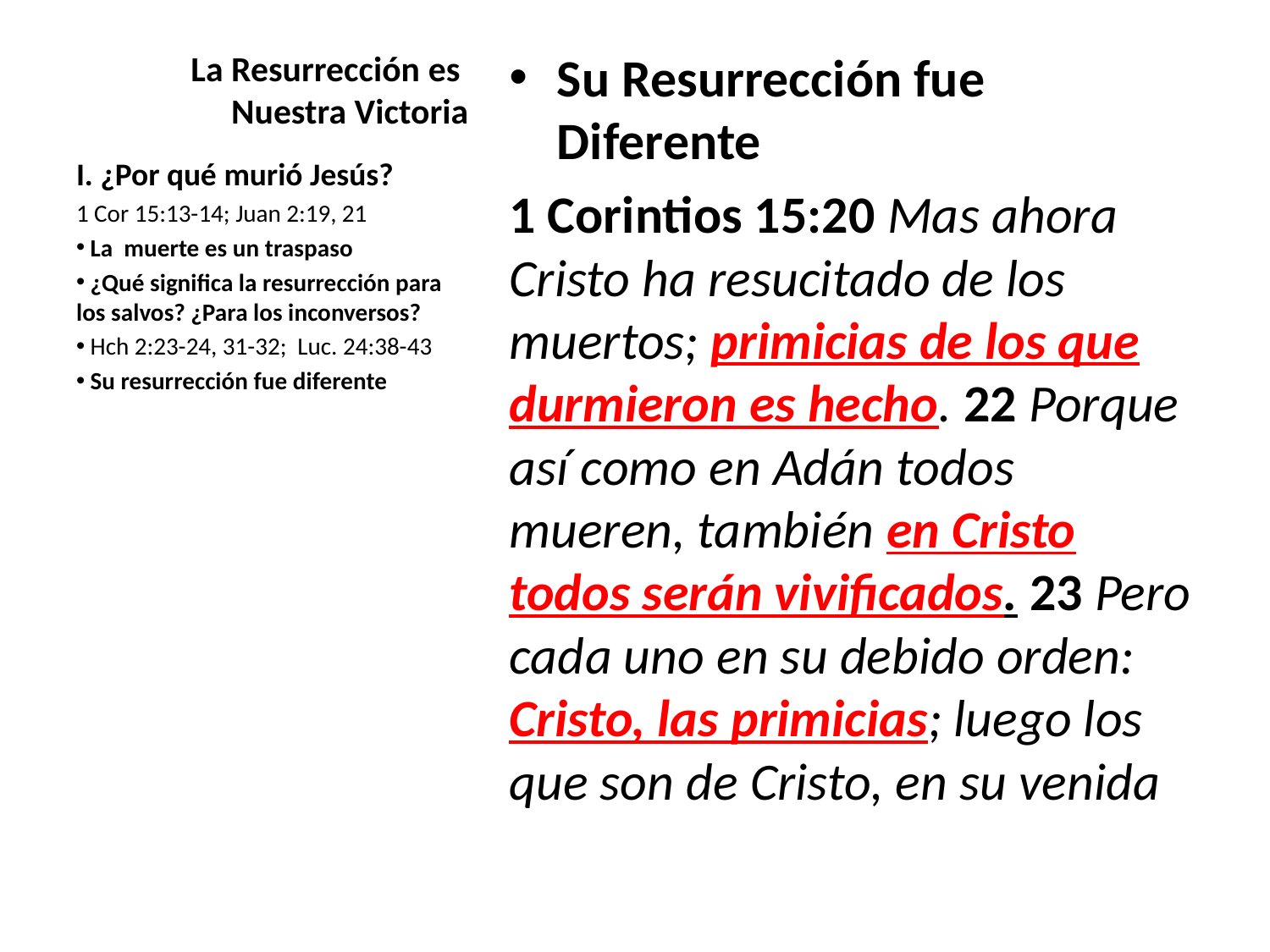

# La Resurrección es Nuestra Victoria
Su Resurrección fue Diferente
1 Corintios 15:20 Mas ahora Cristo ha resucitado de los muertos; primicias de los que durmieron es hecho. 22 Porque así como en Adán todos mueren, también en Cristo todos serán vivificados. 23 Pero cada uno en su debido orden: Cristo, las primicias; luego los que son de Cristo, en su venida
I. ¿Por qué murió Jesús?
1 Cor 15:13-14; Juan 2:19, 21
 La  muerte es un traspaso
 ¿Qué significa la resurrección para los salvos? ¿Para los inconversos?
 Hch 2:23-24, 31-32;  Luc. 24:38-43
 Su resurrección fue diferente